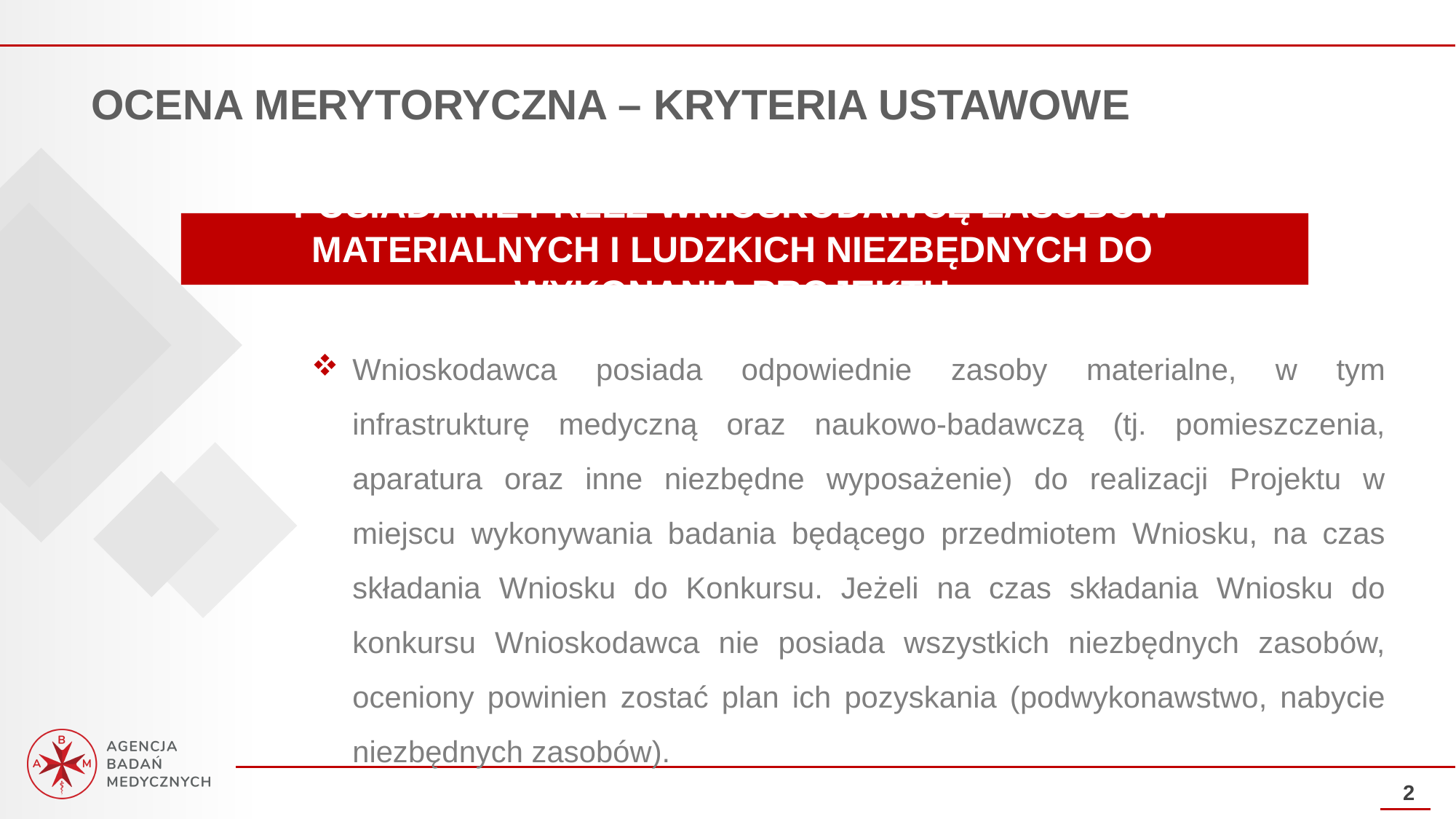

OCENA MERYTORYCZNA – KRYTERIA USTAWOWE

POSIADANIE PRZEZ WNIOSKODAWCĘ ZASOBÓW MATERIALNYCH I LUDZKICH NIEZBĘDNYCH DO WYKONANIA PROJEKTU

Wnioskodawca posiada odpowiednie zasoby materialne, w tym infrastrukturę medyczną oraz naukowo-badawczą (tj. pomieszczenia, aparatura oraz inne niezbędne wyposażenie) do realizacji Projektu w miejscu wykonywania badania będącego przedmiotem Wniosku, na czas składania Wniosku do Konkursu. Jeżeli na czas składania Wniosku do konkursu Wnioskodawca nie posiada wszystkich niezbędnych zasobów, oceniony powinien zostać plan ich pozyskania (podwykonawstwo, nabycie niezbędnych zasobów).

2